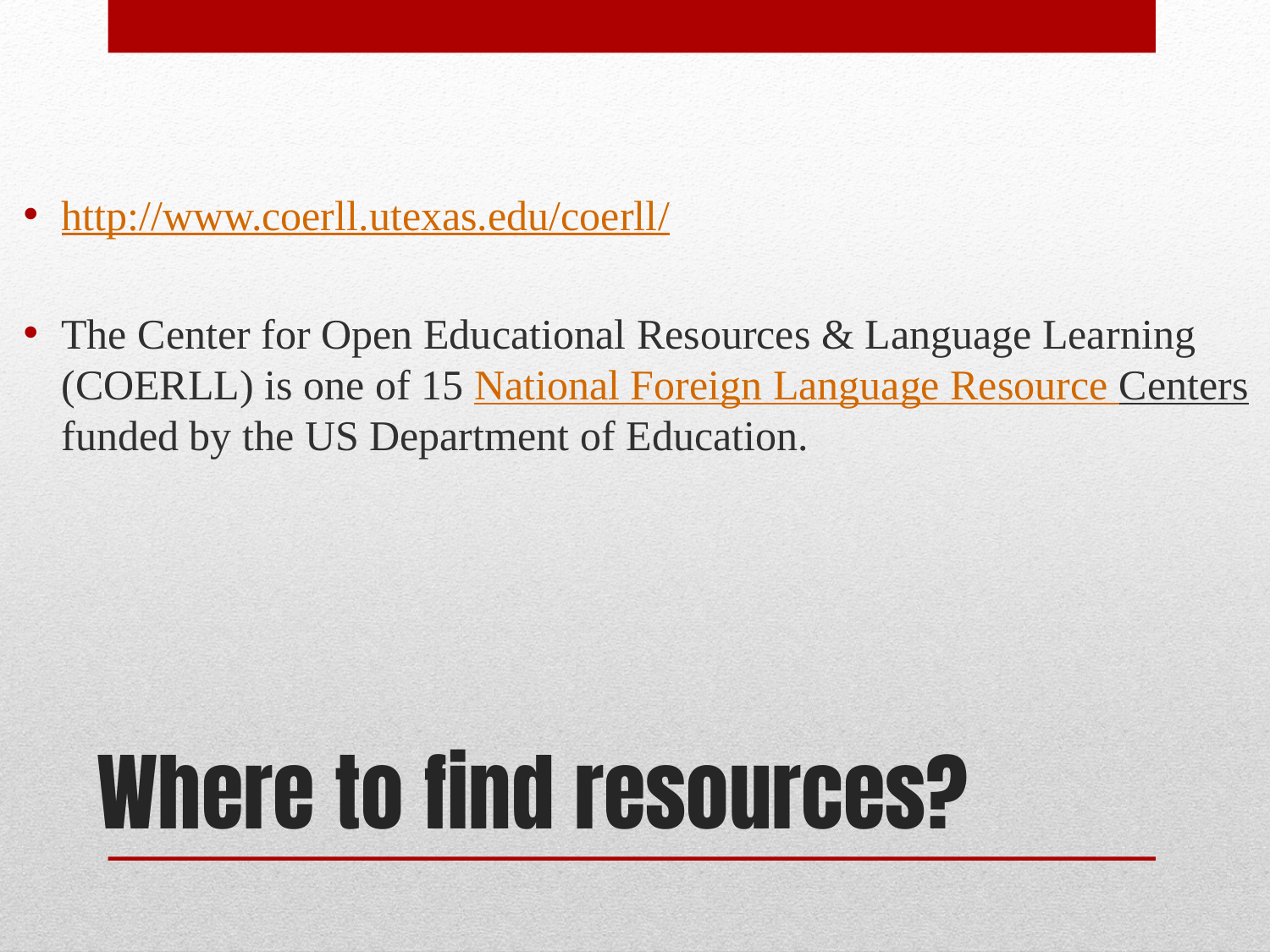

http://www.coerll.utexas.edu/coerll/

The Center for Open Educational Resources & Language Learning (COERLL) is one of 15 National Foreign Language Resource Centersfunded by the US Department of Education.

# Where to find resources?